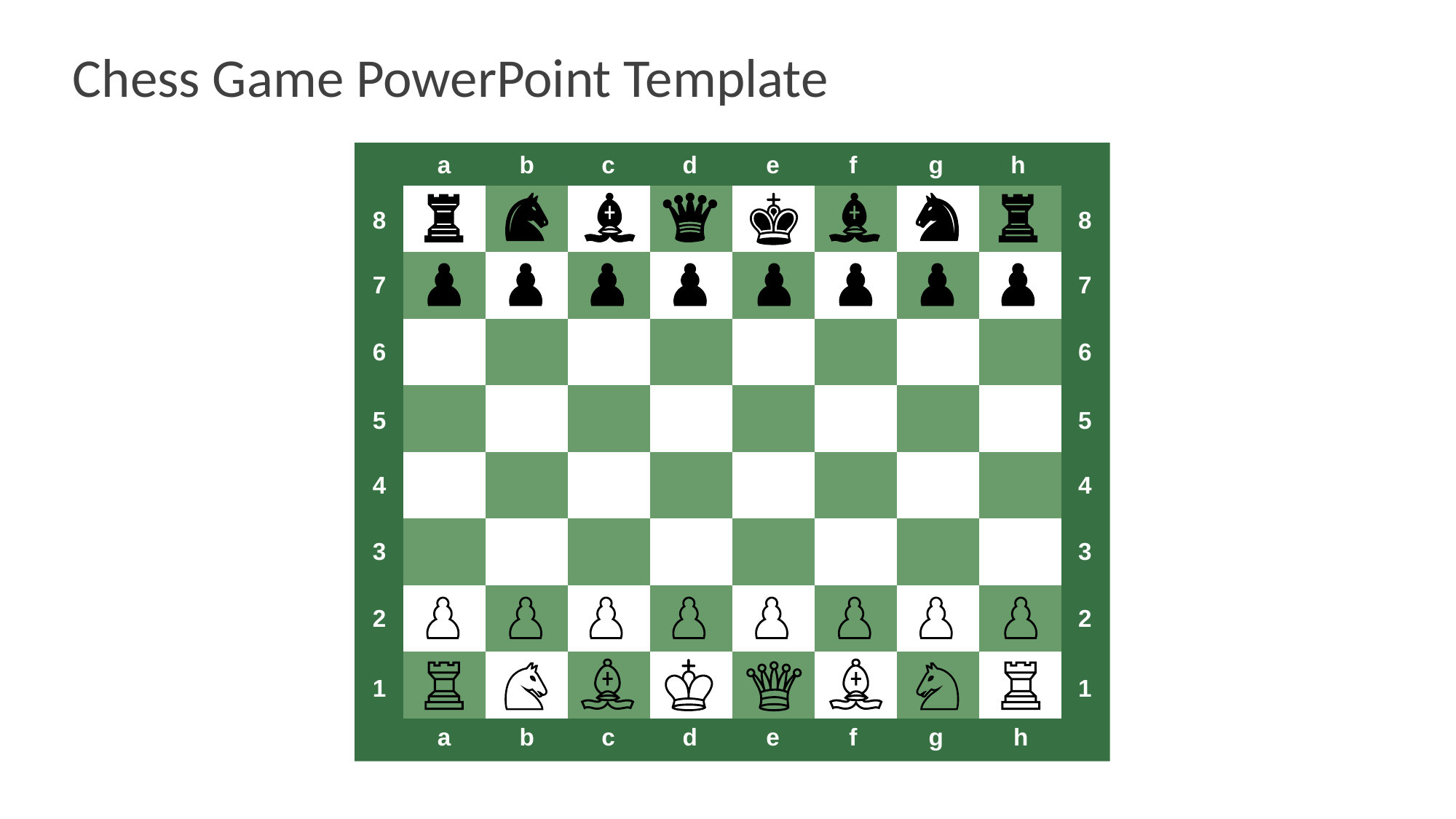

# Chess Game PowerPoint Template

a
b
c
d
e
f
g
h
|  |  |  |  |  |  |  |  |
| --- | --- | --- | --- | --- | --- | --- | --- |
|  |  |  |  |  |  |  |  |
|  |  |  |  |  |  |  |  |
|  |  |  |  |  |  |  |  |
|  |  |  |  |  |  |  |  |
|  |  |  |  |  |  |  |  |
|  |  |  |  |  |  |  |  |
|  |  |  |  |  |  |  |  |

8
7
6
5
4
3
2
1
8
7
6
5
4
3
2
1

a
b
c
d
e
f
g
h